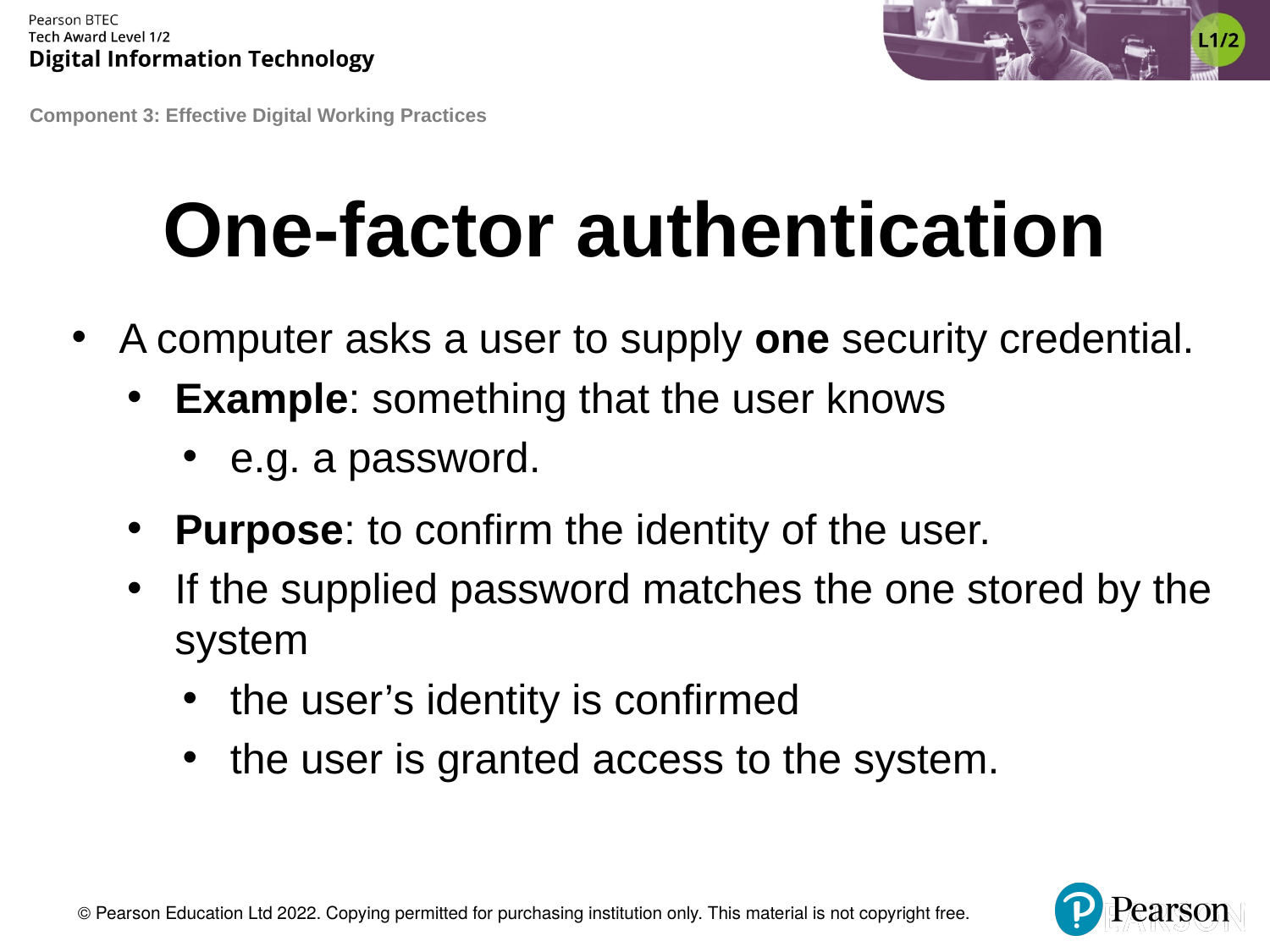

# One-factor authentication
A computer asks a user to supply one security credential.
Example: something that the user knows
e.g. a password.
Purpose: to confirm the identity of the user.
If the supplied password matches the one stored by the system
the user’s identity is confirmed
the user is granted access to the system.
© Pearson Education Ltd 2022. Copying permitted for purchasing institution only. This material is not copyright free.